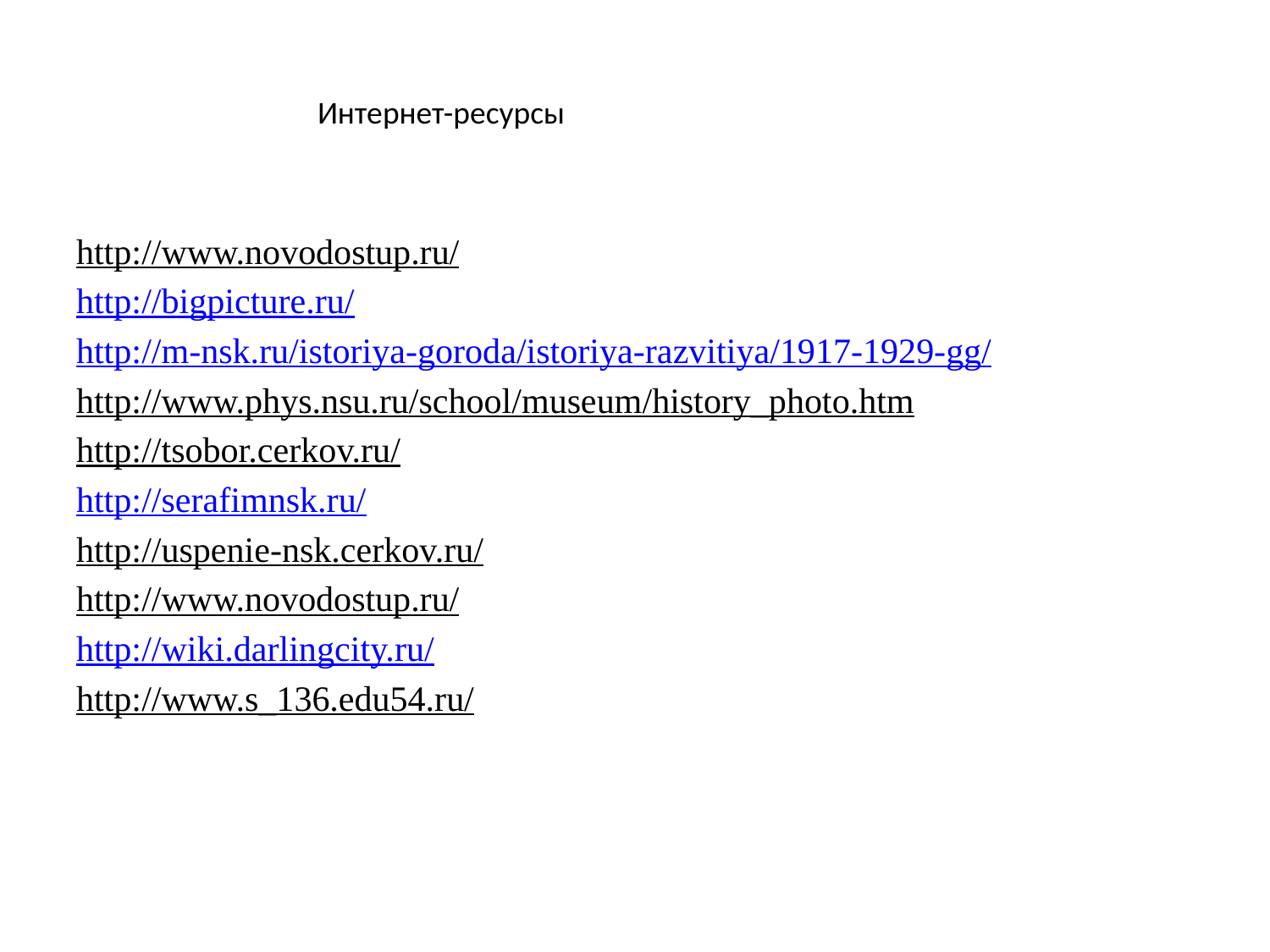

Интернет-ресурсы
http://www.novodostup.ru/
http://bigpicture.ru/
http://m-nsk.ru/istoriya-goroda/istoriya-razvitiya/1917-1929-gg/
http://www.phys.nsu.ru/school/museum/history_photo.htm
http://tsobor.cerkov.ru/
http://serafimnsk.ru/
http://uspenie-nsk.cerkov.ru/
http://www.novodostup.ru/
http://wiki.darlingcity.ru/
http://www.s_136.edu54.ru/